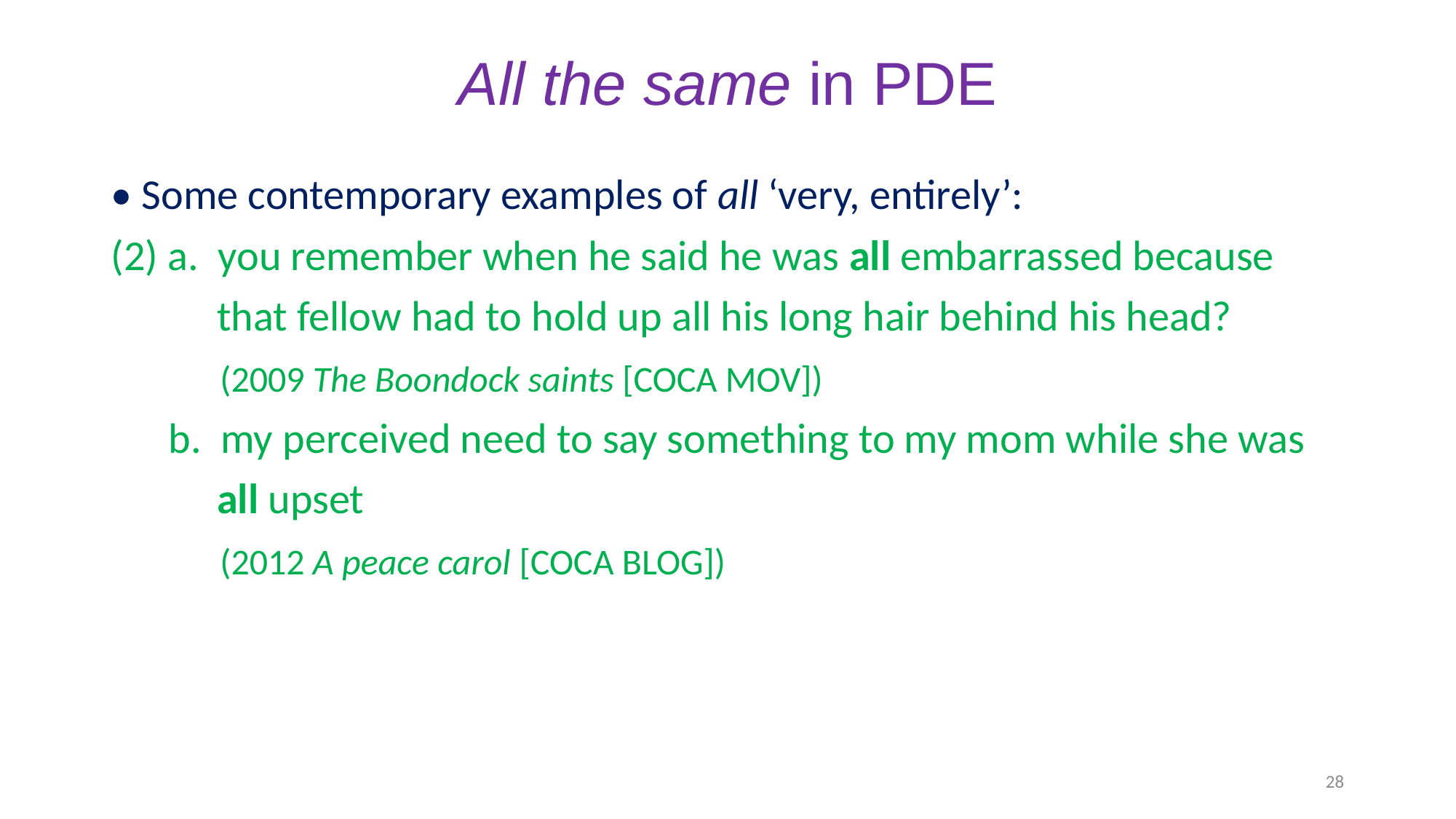

# All the same in PDE
• Some contemporary examples of all ‘very, entirely’:
(2) a.  you remember when he said he was all embarrassed because
           that fellow had to hold up all his long hair behind his head?
	(2009 The Boondock saints [COCA MOV])
      b.  my perceived need to say something to my mom while she was
           all upset
 	(2012 A peace carol [COCA BLOG])

28